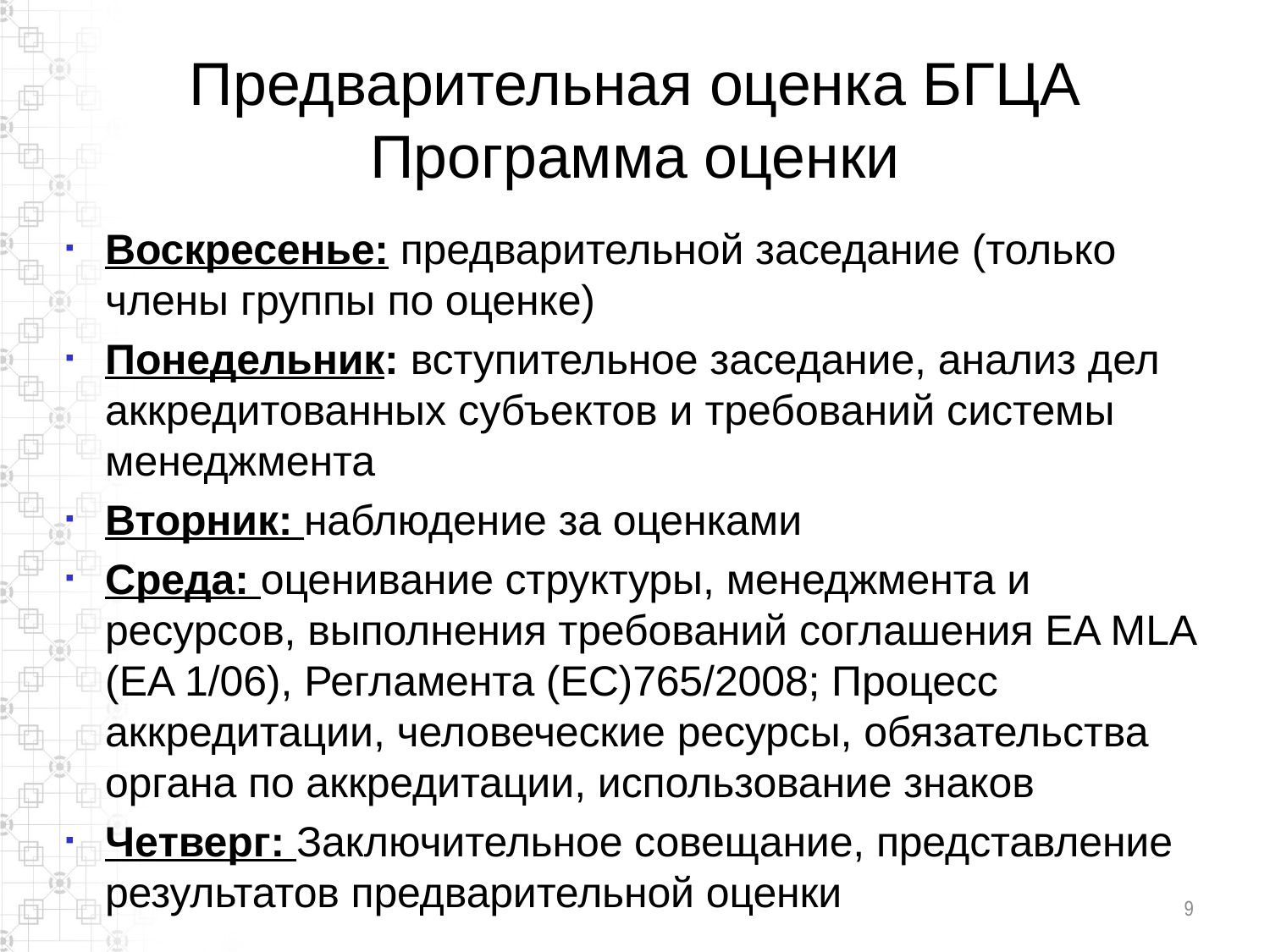

# Предварительная оценка БГЦА Программа оценки
Воскресенье: предварительной заседание (только члены группы по оценке)
Понедельник: вступительное заседание, анализ дел аккредитованных субъектов и требований системы менеджмента
Вторник: наблюдение за оценками
Среда: оценивание структуры, менеджмента и ресурсов, выполнения требований соглашения EA MLA (EA 1/06), Регламента (EC)765/2008; Процесс аккредитации, человеческие ресурсы, обязательства органа по аккредитации, использование знаков
Четверг: Заключительное совещание, представление результатов предварительной оценки
9